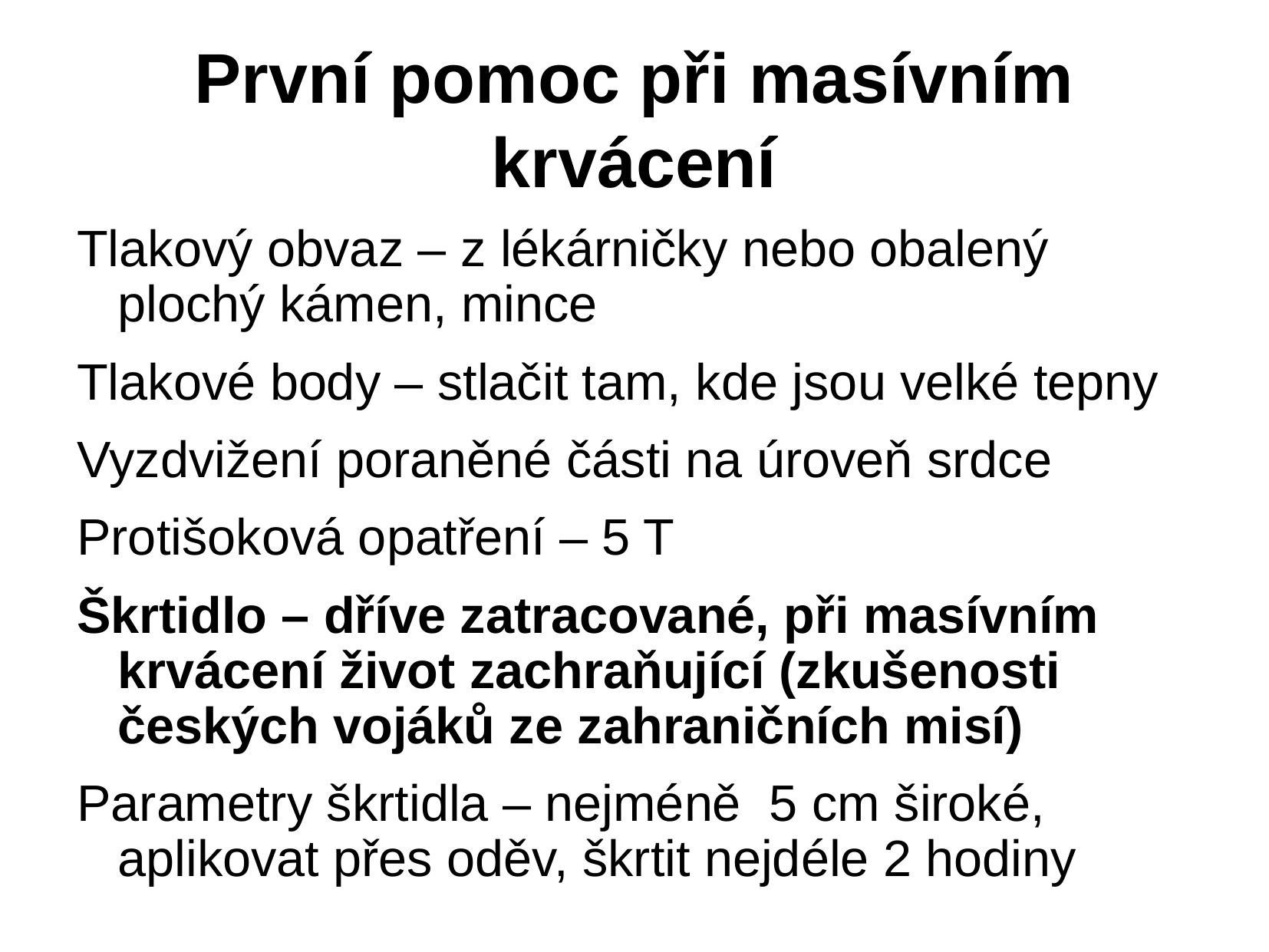

# První pomoc při masívním krvácení
Tlakový obvaz – z lékárničky nebo obalený plochý kámen, mince
Tlakové body – stlačit tam, kde jsou velké tepny
Vyzdvižení poraněné části na úroveň srdce
Protišoková opatření – 5 T
Škrtidlo – dříve zatracované, při masívním krvácení život zachraňující (zkušenosti českých vojáků ze zahraničních misí)
Parametry škrtidla – nejméně  5 cm široké, aplikovat přes oděv, škrtit nejdéle 2 hodiny